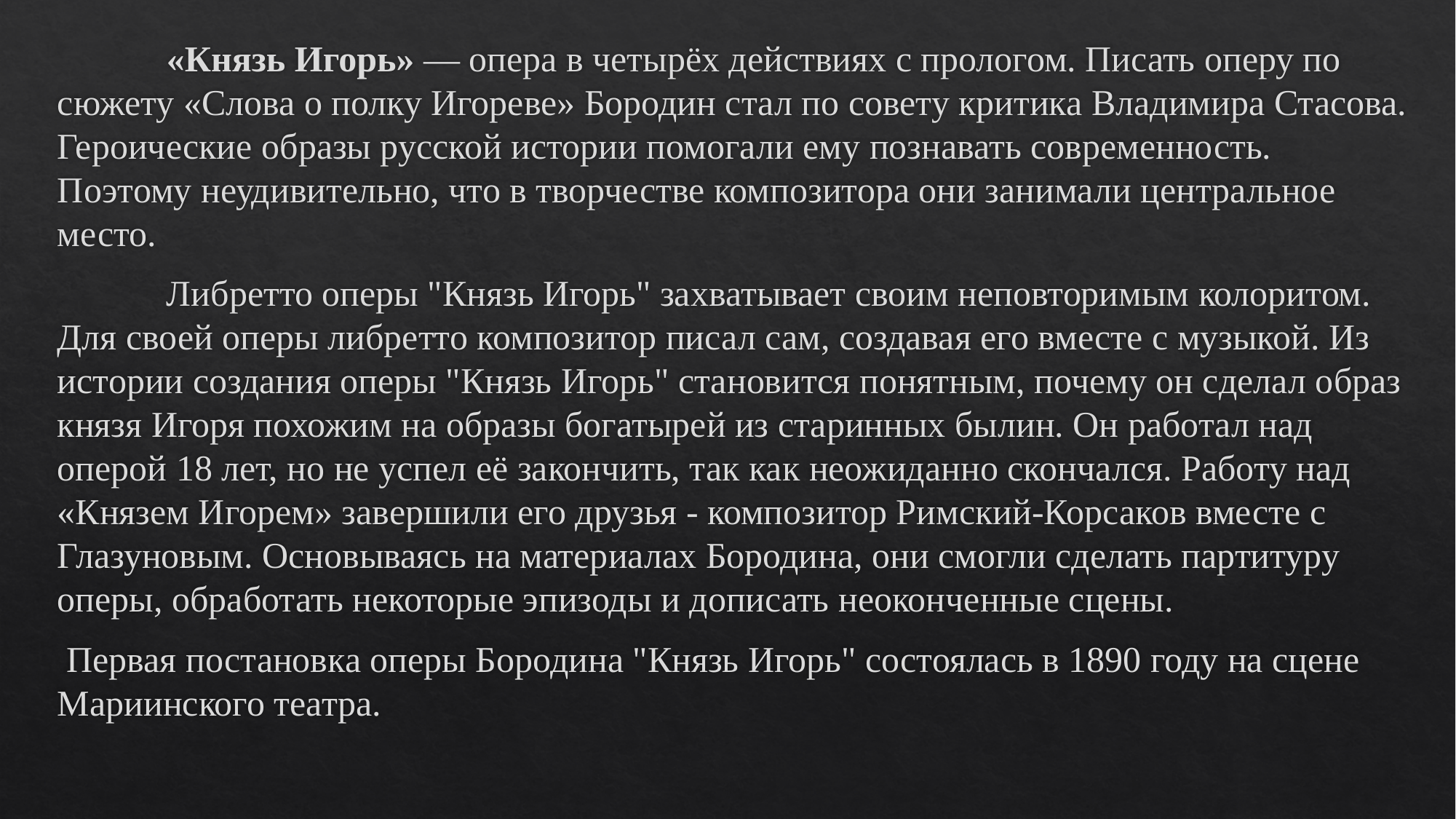

«Князь Игорь» — опера в четырёх действиях с прологом. Писать оперу по сюжету «Слова о полку Игореве» Бородин стал по совету критика Владимира Стасова. Героические образы русской истории помогали ему познавать современность. Поэтому неудивительно, что в творчестве композитора они занимали центральное место.
	Либретто оперы "Князь Игорь" захватывает своим неповторимым колоритом. Для своей оперы либретто композитор писал сам, создавая его вместе с музыкой. Из истории создания оперы "Князь Игорь" становится понятным, почему он сделал образ князя Игоря похожим на образы богатырей из старинных былин. Он работал над оперой 18 лет, но не успел её закончить, так как неожиданно скончался. Работу над «Князем Игорем» завершили его друзья - композитор Римский-Корсаков вместе с Глазуновым. Основываясь на материалах Бородина, они смогли сделать партитуру оперы, обработать некоторые эпизоды и дописать неоконченные сцены.
 Первая постановка оперы Бородина "Князь Игорь" состоялась в 1890 году на сцене Мариинского театра.